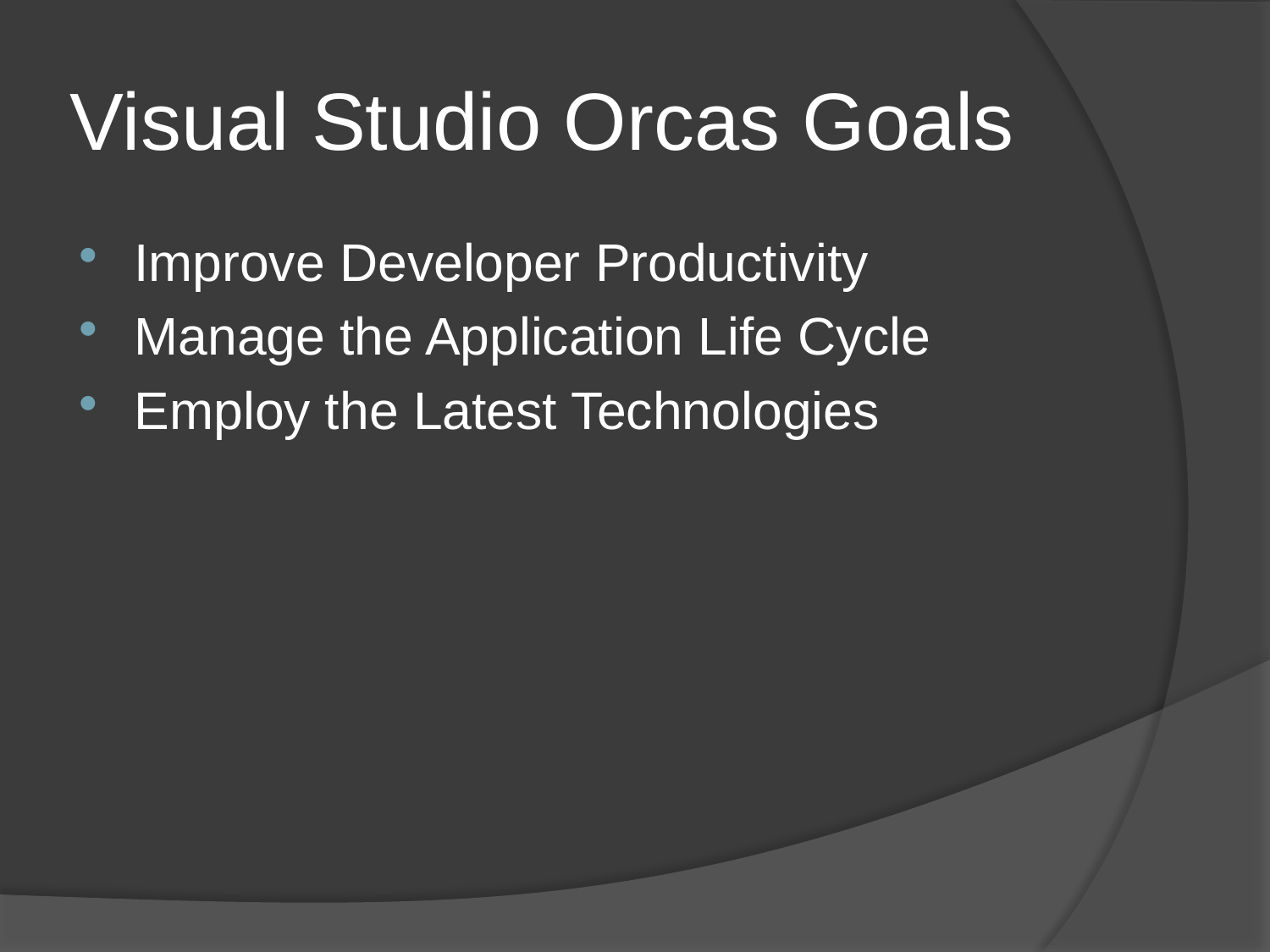

# Visual Studio Orcas Goals
Improve Developer Productivity
Manage the Application Life Cycle
Employ the Latest Technologies